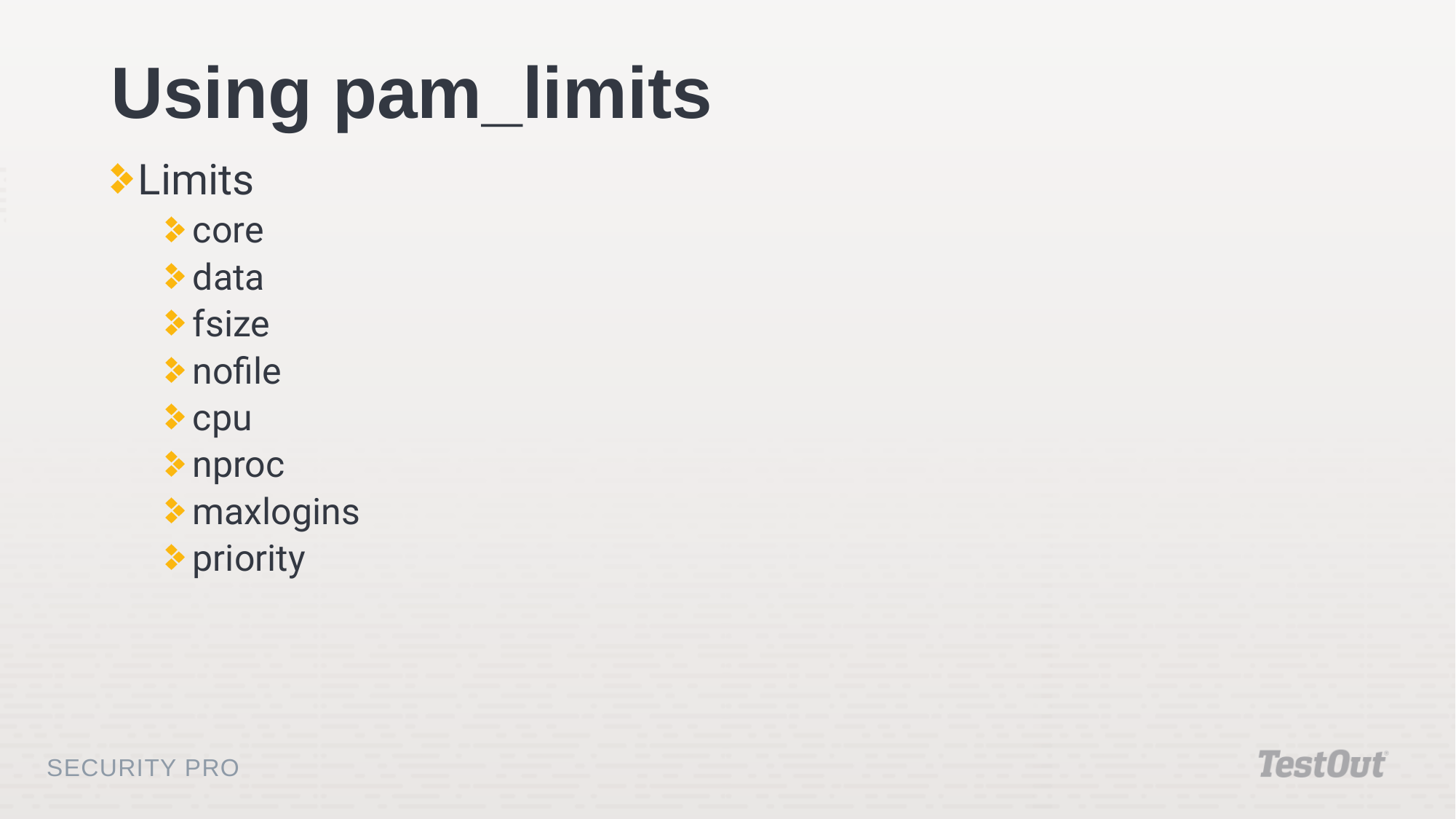

# Using pam_limits
Limits
core
data
fsize
nofile
cpu
nproc
maxlogins
priority
Security Pro